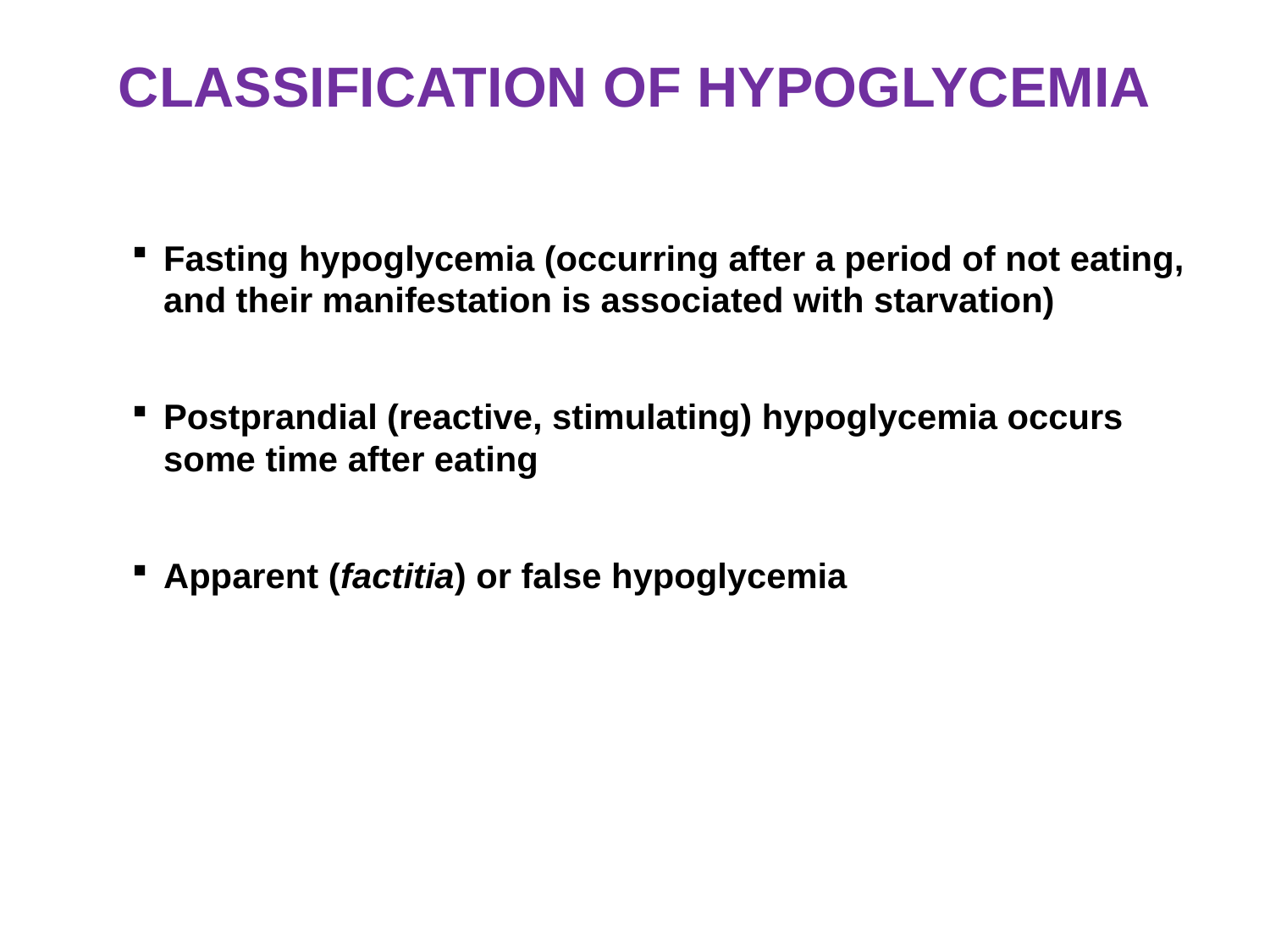

# CLASSIFICATION OF HYPOGLYCEMIA

Fasting hypoglycemia (occurring after a period of not eating, and their manifestation is associated with starvation)

Postprandial (reactive, stimulating) hypoglycemia occurs some time after eating

Apparent (factitia) or false hypoglycemia